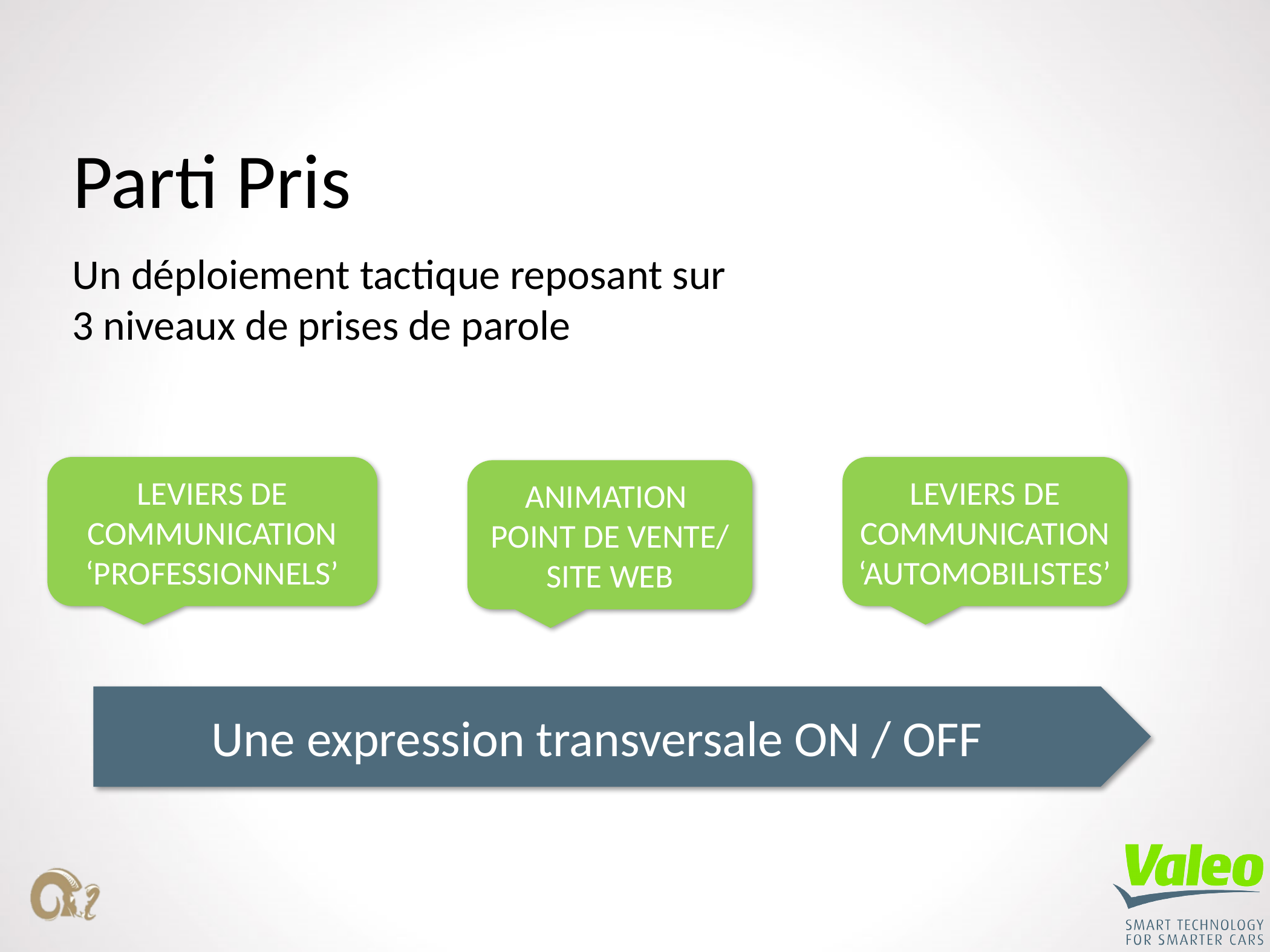

# Parti Pris
Un déploiement tactique reposant sur
3 niveaux de prises de parole

LEVIERS DE
COMMUNICATION ‘PROFESSIONNELS’
LEVIERS DE COMMUNICATION
‘AUTOMOBILISTES’
ANIMATION
POINT DE VENTE/
SITE WEB
Une expression transversale ON / OFF